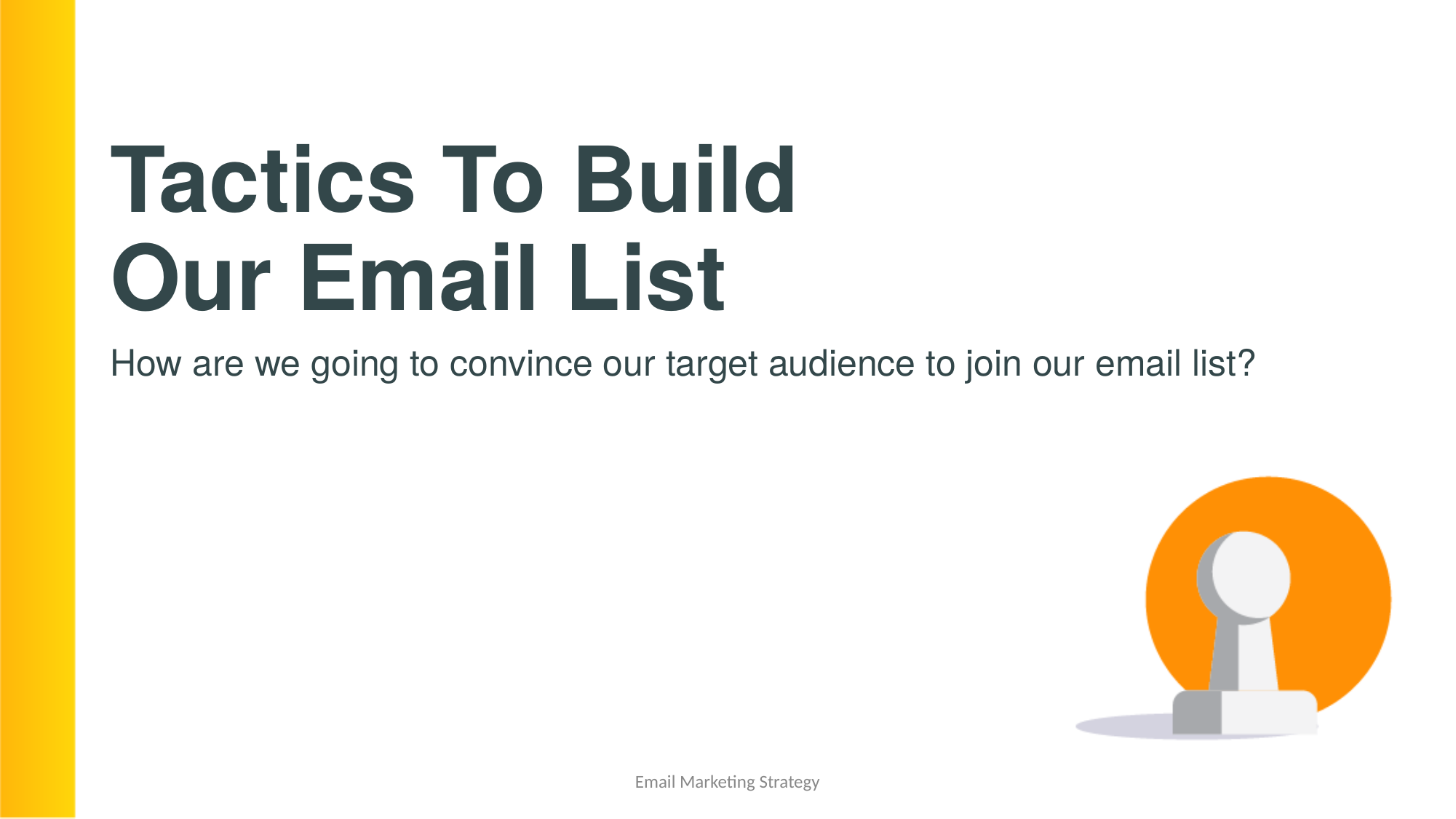

# Tactics To Build
Our Email List
How are we going to convince our target audience to join our email list?
Email Marketing Strategy